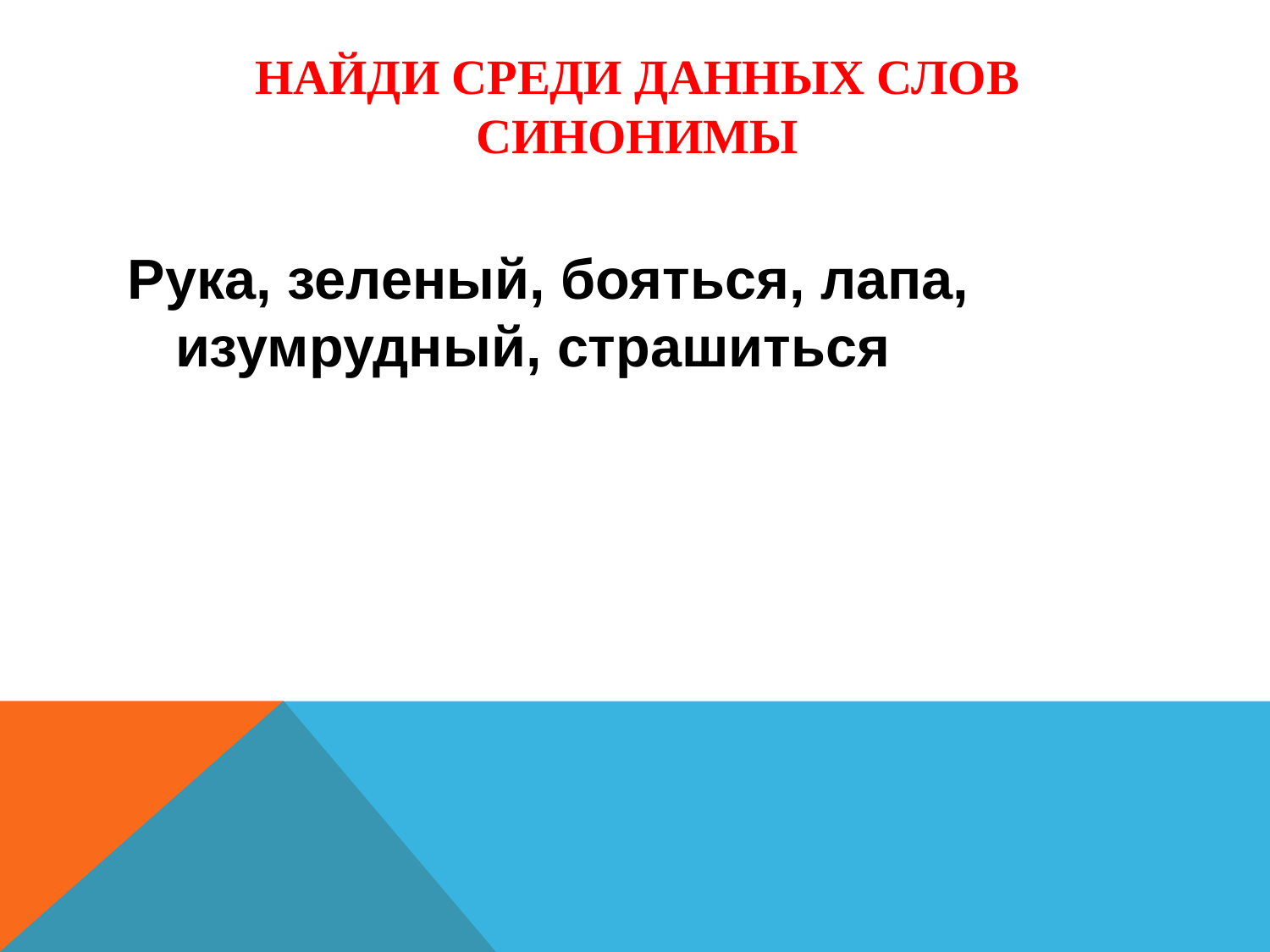

# Найди среди данных слов синонимы
Рука, зеленый, бояться, лапа, изумрудный, страшиться